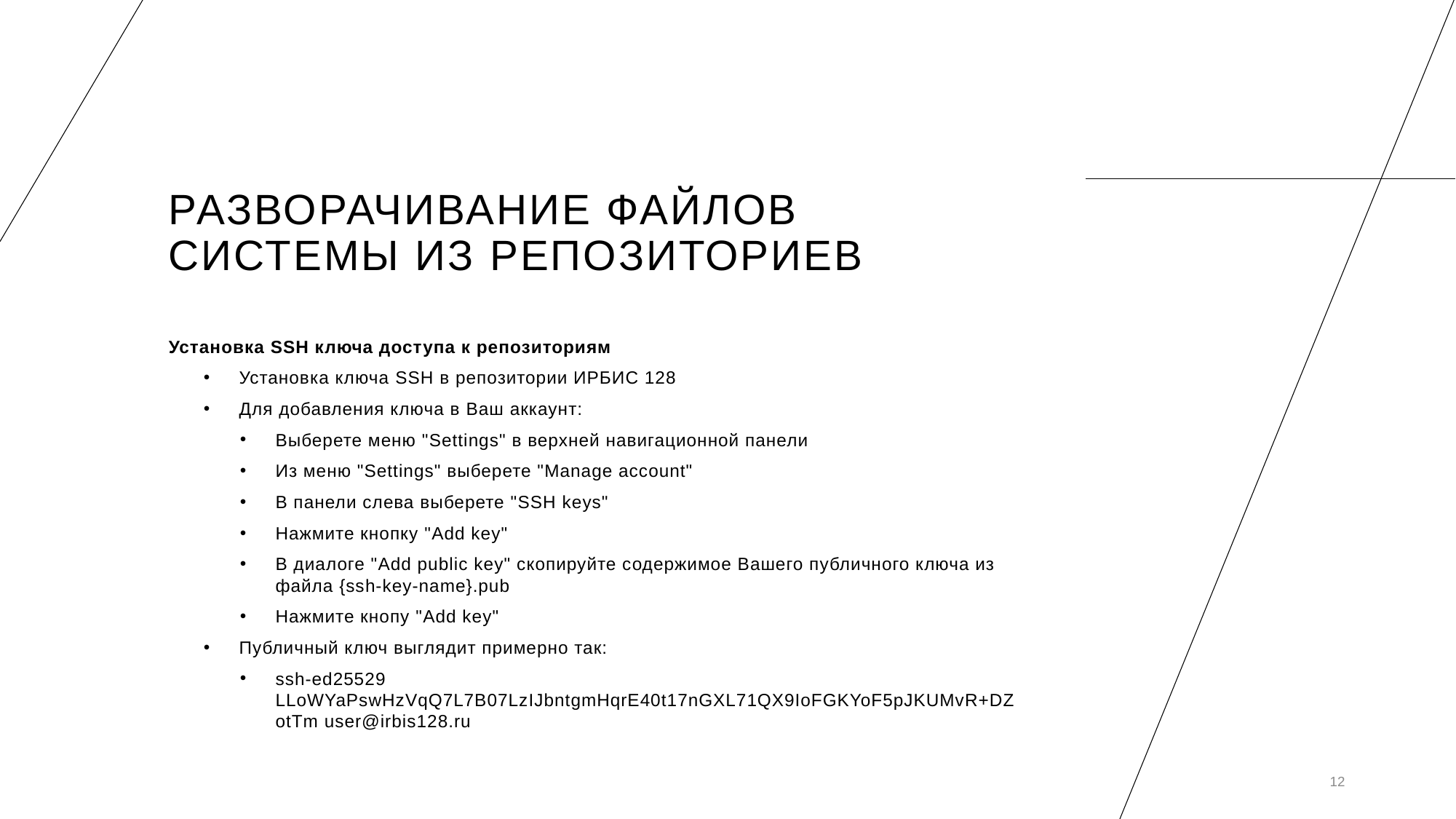

# Разворачивание файлов системы из репозиториев
Установка SSH ключа доступа к репозиториям
Установка ключа SSH в репозитории ИРБИС 128
Для добавления ключа в Ваш аккаунт:
Выберете меню "Settings" в верхней навигационной панели
Из меню "Settings" выберете "Manage account"
В панели слева выберете "SSH keys"
Нажмите кнопку "Add key"
В диалоге "Add public key" скопируйте содержимое Вашего публичного ключа из файла {ssh-key-name}.pub
Нажмите кнопу "Add key"
Публичный ключ выглядит примерно так:
ssh-ed25529 LLoWYaPswHzVqQ7L7B07LzIJbntgmHqrE40t17nGXL71QX9IoFGKYoF5pJKUMvR+DZotTm user@irbis128.ru
12